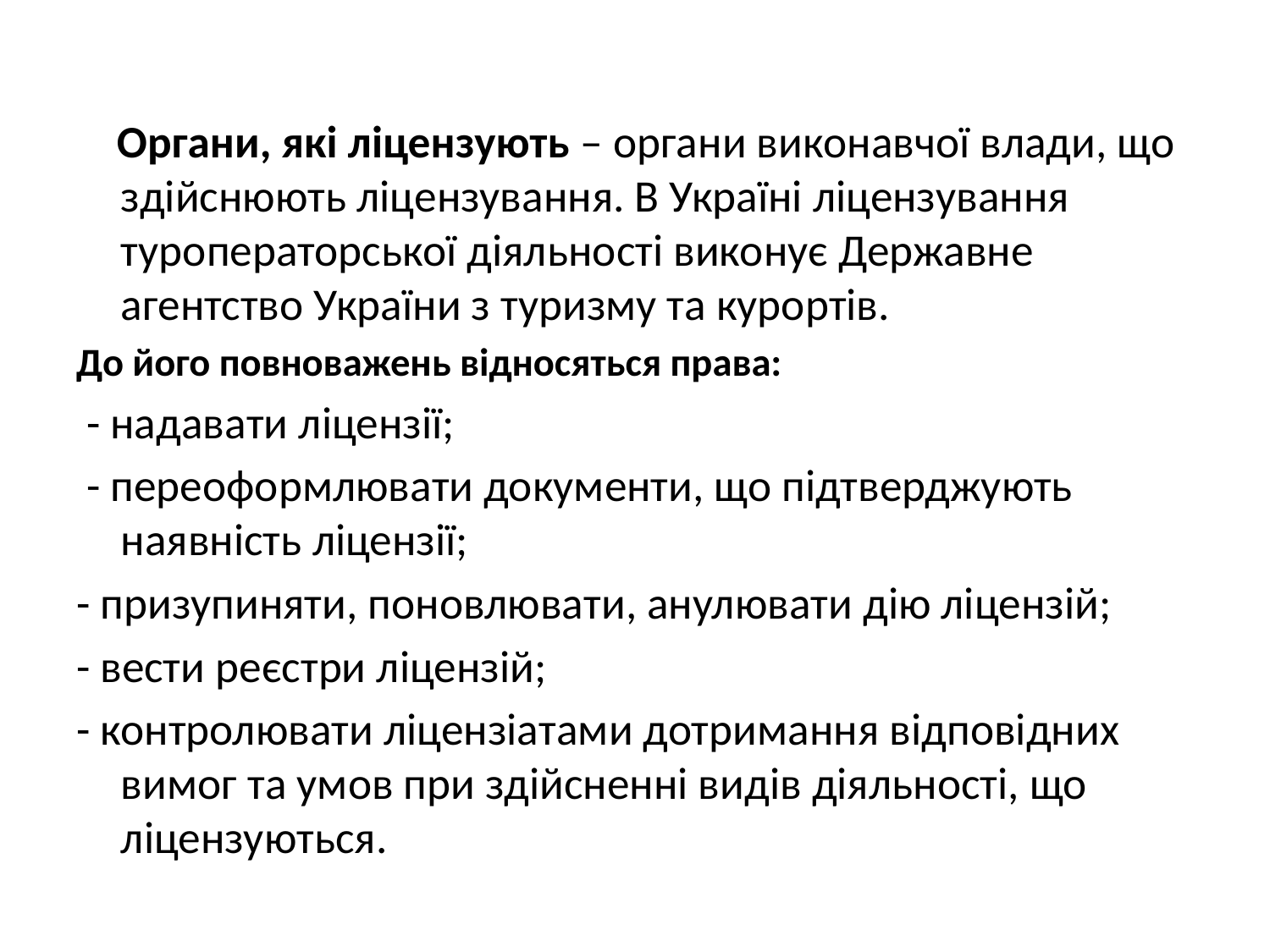

Органи, які ліцензують – органи виконавчої влади, що здійснюють ліцензування. В Україні ліцензування туроператорської діяльності виконує Державне агентство України з туризму та курортів.
До його повноважень відносяться права:
 - надавати ліцензії;
 - переоформлювати документи, що підтверджують наявність ліцензії;
- призупиняти, поновлювати, анулювати дію ліцензій;
- вести реєстри ліцензій;
- контролювати ліцензіатами дотримання відповідних вимог та умов при здійсненні видів діяльності, що ліцензуються.